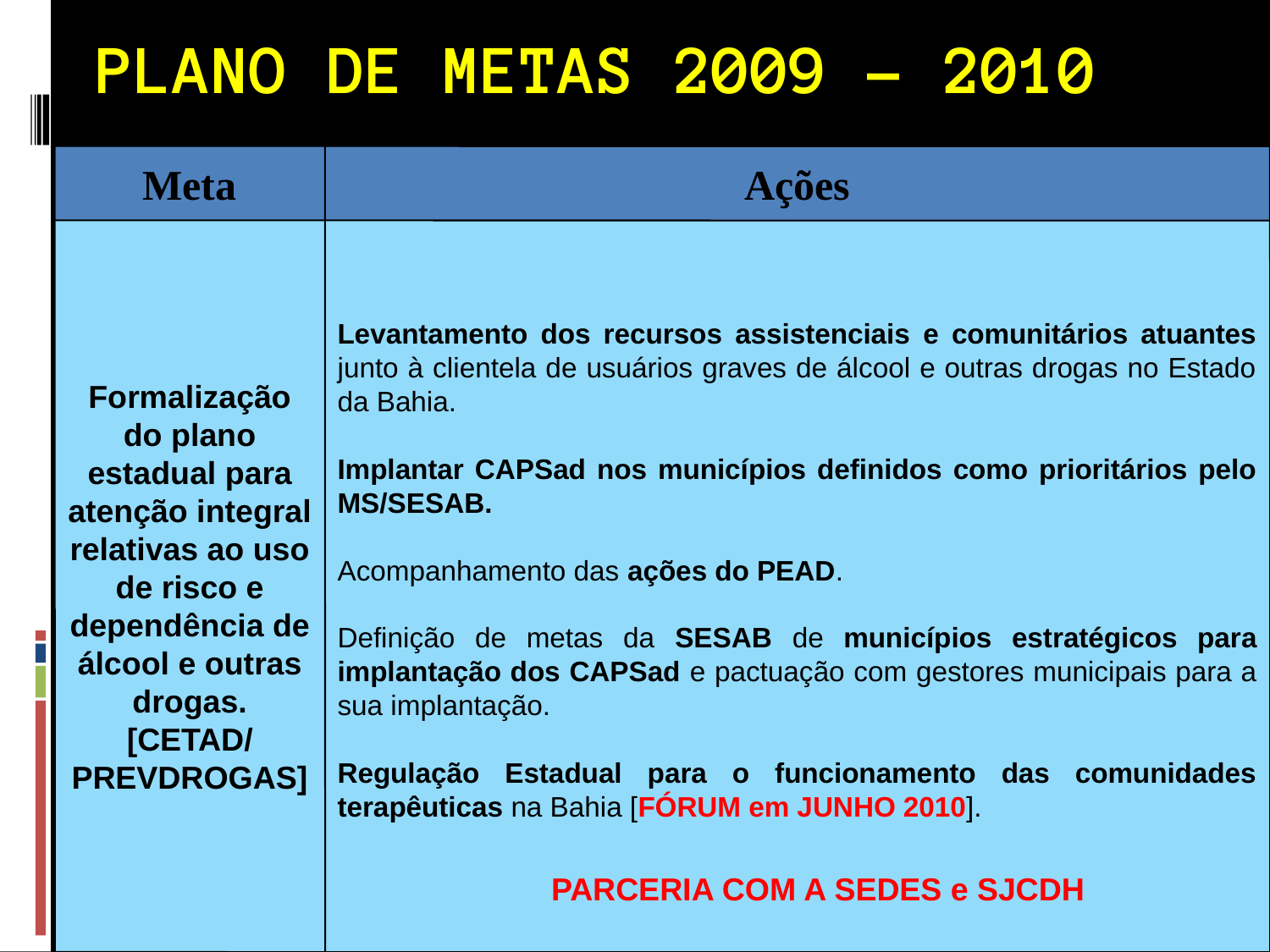

PLANO DE METAS 2009 - 2010
Meta

Ações

Formalização do plano estadual para atenção integral relativas ao uso de risco e dependência de álcool e outras drogas. [CETAD/
PREVDROGAS]

Levantamento dos recursos assistenciais e comunitários atuantes junto à clientela de usuários graves de álcool e outras drogas no Estado da Bahia.

Implantar CAPSad nos municípios definidos como prioritários pelo MS/SESAB.

Acompanhamento das ações do PEAD.

Definição de metas da SESAB de municípios estratégicos para implantação dos CAPSad e pactuação com gestores municipais para a sua implantação.

Regulação Estadual para o funcionamento das comunidades terapêuticas na Bahia [FÓRUM em JUNHO 2010].

PARCERIA COM A SEDES e SJCDH